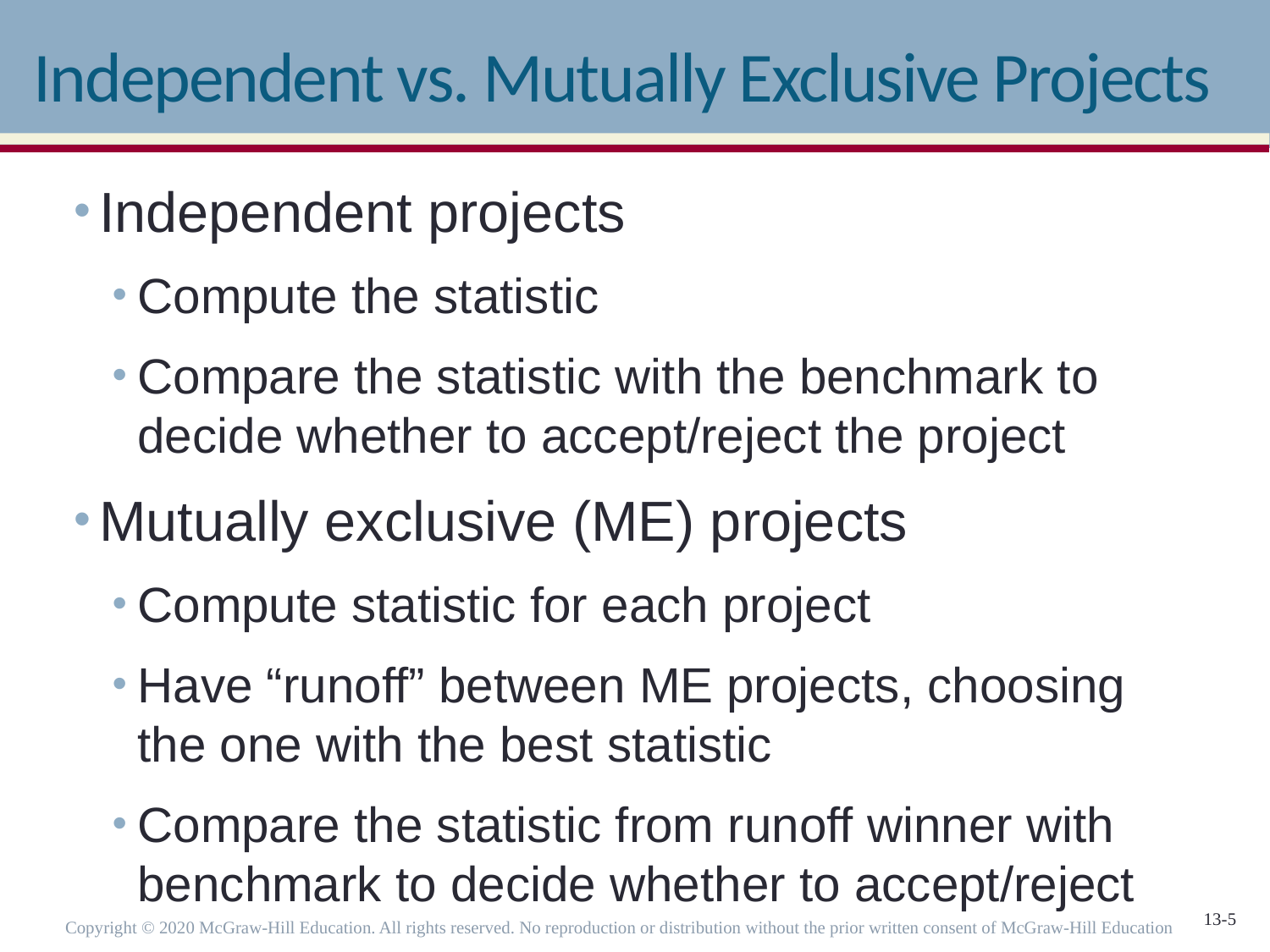

# Independent vs. Mutually Exclusive Projects
Independent projects
Compute the statistic
Compare the statistic with the benchmark to decide whether to accept/reject the project
Mutually exclusive (ME) projects
Compute statistic for each project
Have “runoff” between ME projects, choosing the one with the best statistic
Compare the statistic from runoff winner with benchmark to decide whether to accept/reject
Copyright © 2020 McGraw-Hill Education. All rights reserved. No reproduction or distribution without the prior written consent of McGraw-Hill Education